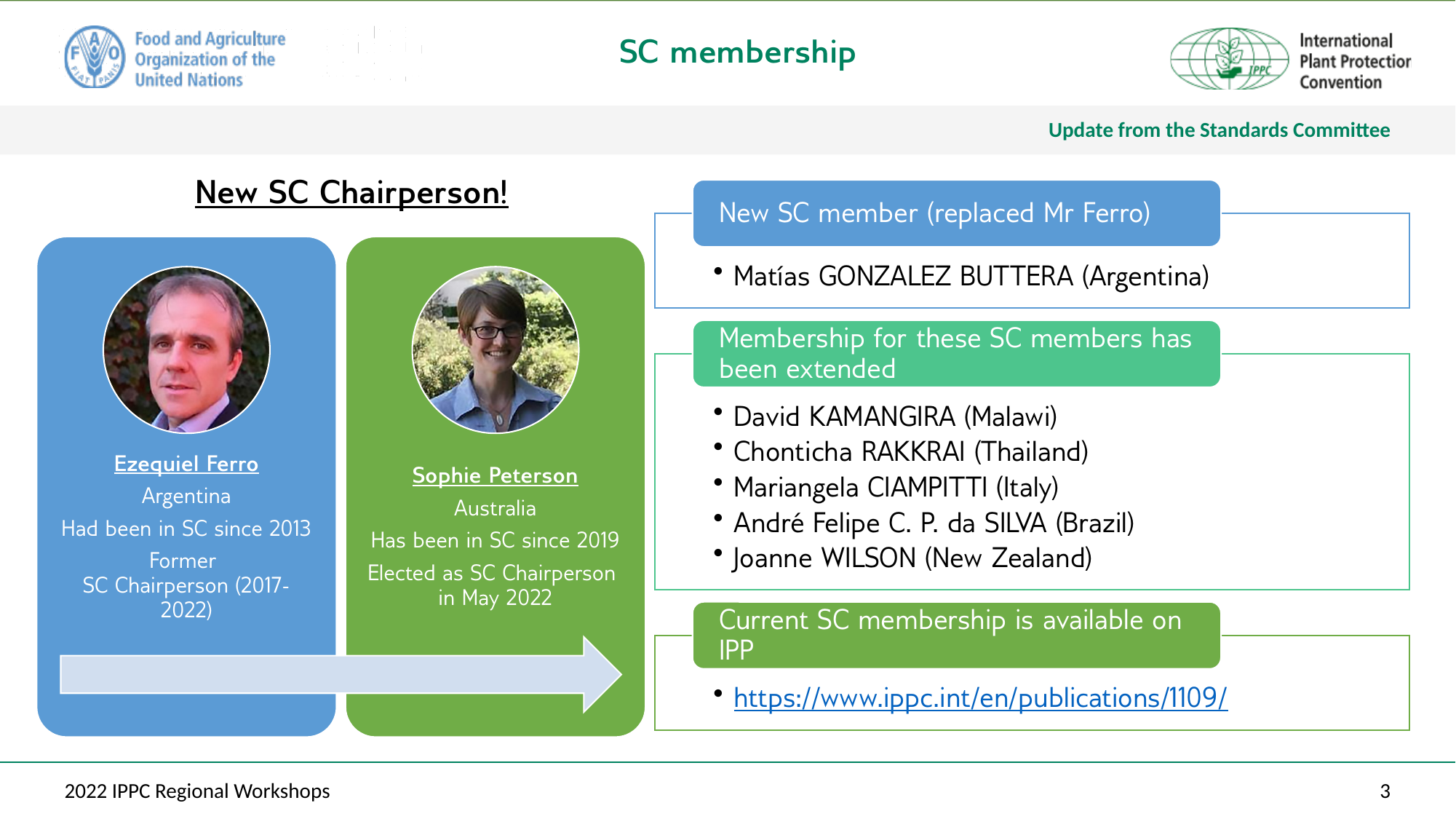

# SC membership
New SC Chairperson!
Matías GONZALEZ BUTTERA (Argentina)
New SC member (replaced Mr Ferro)
David KAMANGIRA (Malawi)
Chonticha RAKKRAI (Thailand)
Mariangela CIAMPITTI (Italy)
André Felipe C. P. da SILVA (Brazil)
Joanne WILSON (New Zealand)
Membership for these SC members has been extended
https://www.ippc.int/en/publications/1109/
Current SC membership is available on IPP
Ezequiel Ferro
Argentina
Had been in SC since 2013
Former
SC Chairperson (2017-2022)
Sophie Peterson
Australia
Has been in SC since 2019
Elected as SC Chairperson
in May 2022